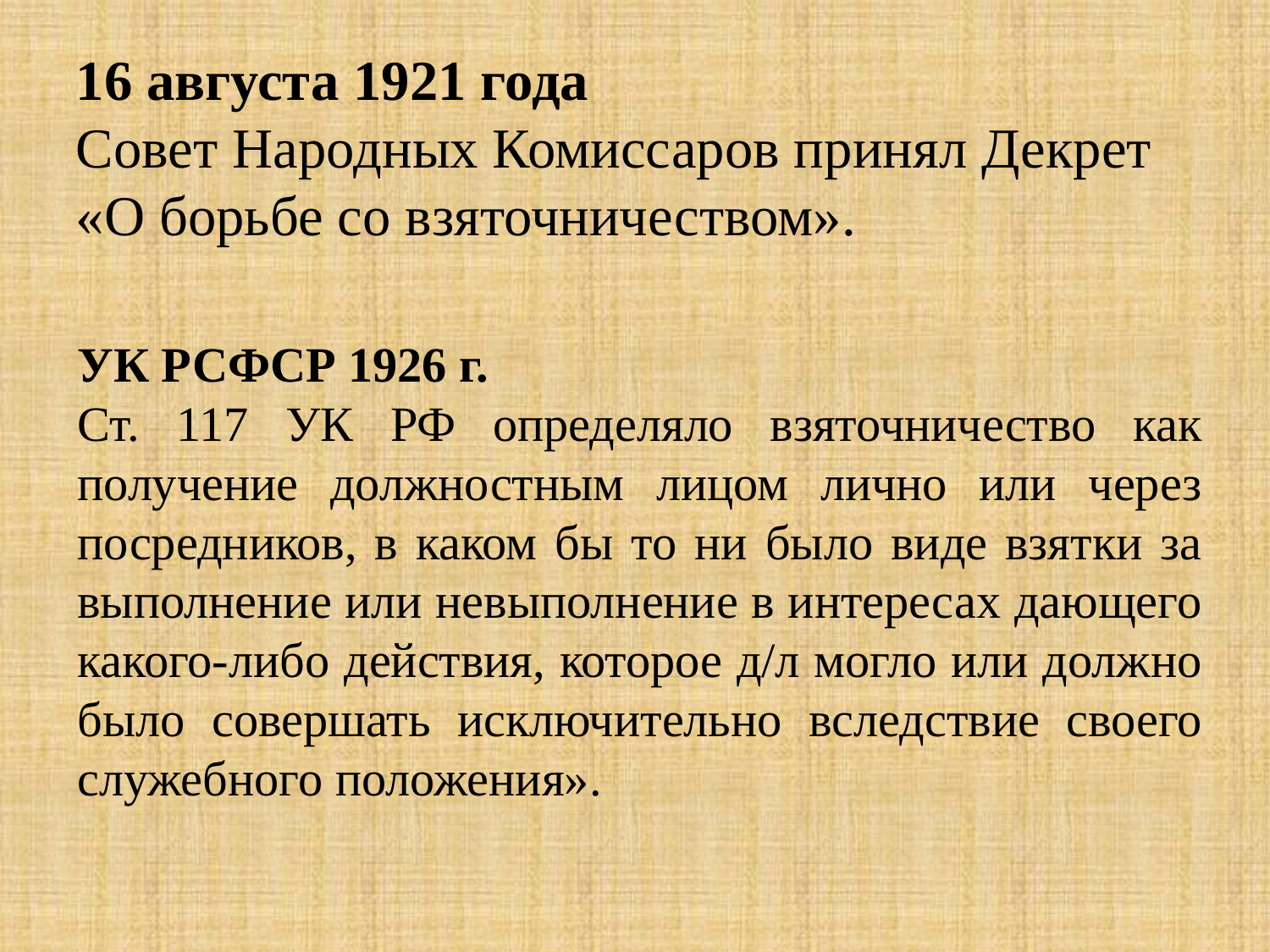

16 августа 1921 года
Совет Народных Комиссаров принял Декрет «О борьбе со взяточничеством».

УК РСФСР 1926 г.
Ст. 117 УК РФ определяло взяточничество как получение должностным лицом лично или через посредников, в каком бы то ни было виде взятки за выполнение или невыполнение в интересах дающего какого-либо действия, которое д/л могло или должно было совершать исключительно вследствие своего служебного положения».